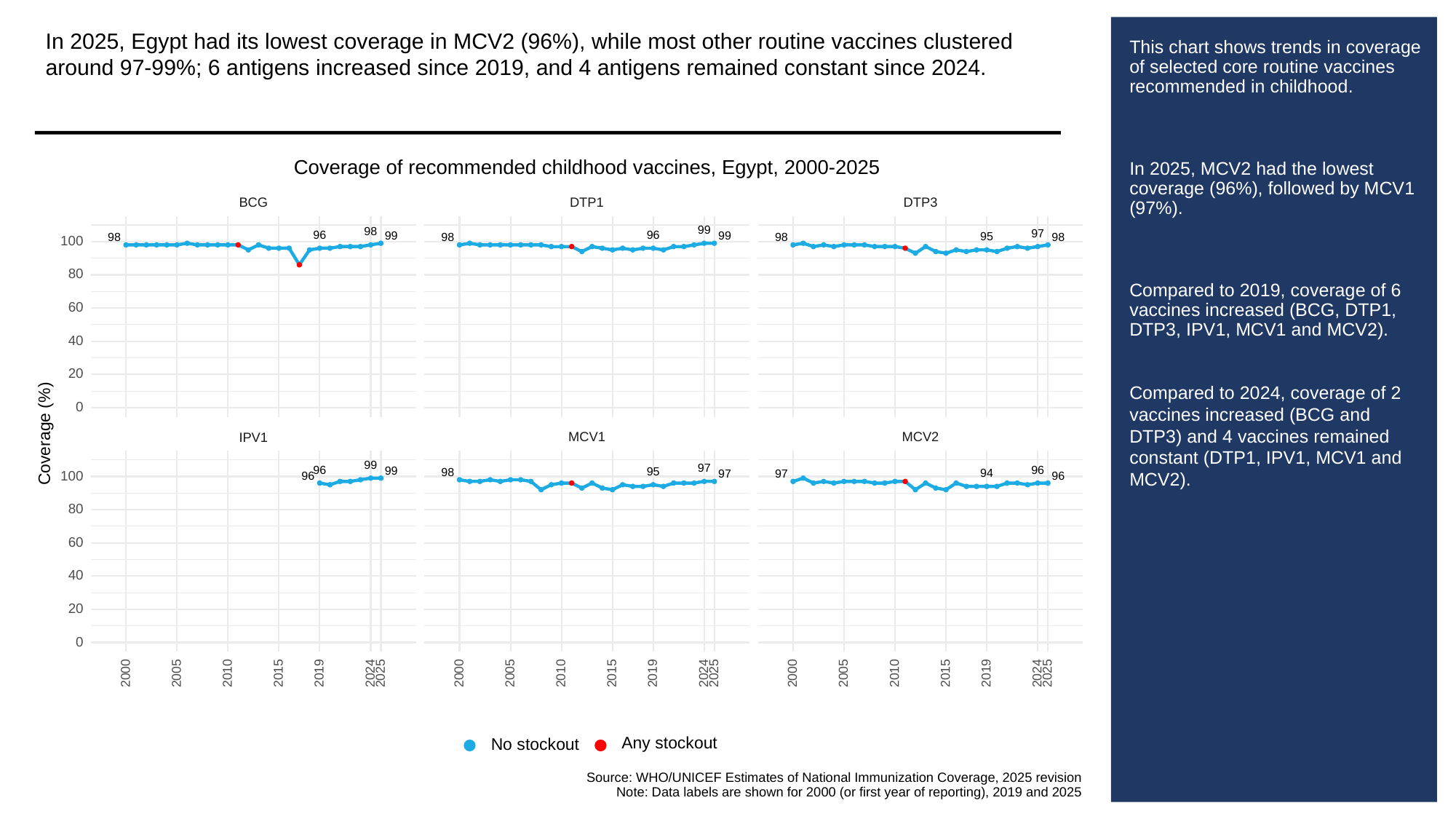

In 2025, Egypt had its lowest coverage in MCV2 (96%), while most other routine vaccines clustered around 97-99%; 6 antigens increased since 2019, and 4 antigens remained constant since 2024.
# This chart shows trends in coverage of selected core routine vaccines recommended in childhood.

In 2025, MCV2 had the lowest coverage (96%), followed by MCV1 (97%).

Compared to 2019, coverage of 6 vaccines increased (BCG, DTP1, DTP3, IPV1, MCV1 and MCV2).

Compared to 2024, coverage of 2 vaccines increased (BCG and DTP3) and 4 vaccines remained constant (DTP1, IPV1, MCV1 and MCV2).

Coverage of recommended childhood vaccines, Egypt, 2000-2025
BCG
DTP3
DTP1

99
98
97
96
96
99
99
95
98
98
98
98
100

80

60

40

20

0

Coverage (%)
MCV1
MCV2
IPV1

99
97
96
96
99
95
98
94
97
97
100
96
96

80

60

40

20

0

2000
2005
2010
2015
2019
2024
2025
2000
2005
2010
2015
2019
2024
2025
2000
2005
2010
2015
2019
2024
2025
Any stockout
No stockout

Source: WHO/UNICEF Estimates of National Immunization Coverage, 2025 revision
Note: Data labels are shown for 2000 (or first year of reporting), 2019 and 2025